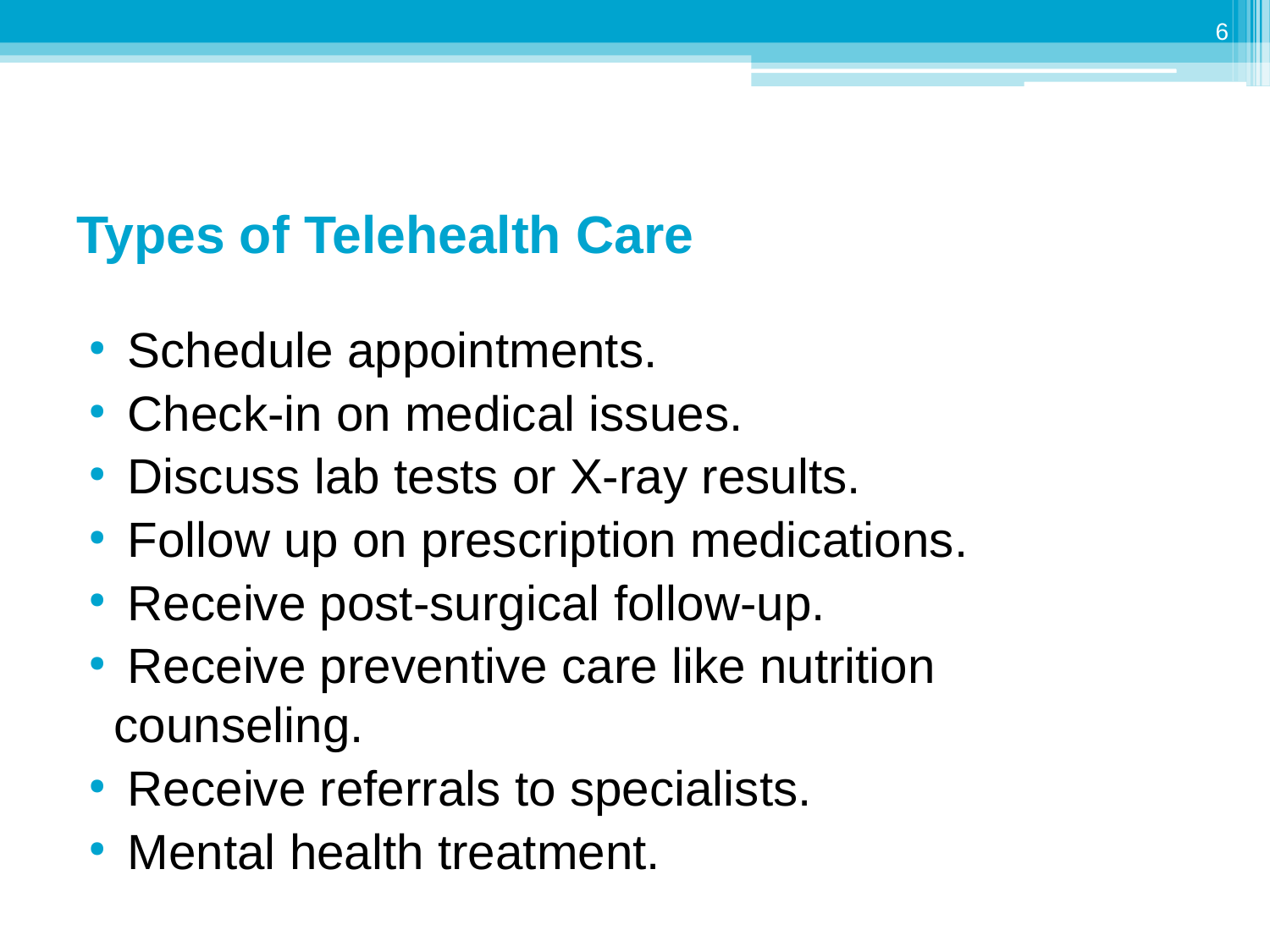

6
# Types of Telehealth Care
 Schedule appointments.
 Check-in on medical issues.
 Discuss lab tests or X-ray results.
 Follow up on prescription medications.
 Receive post-surgical follow-up.
 Receive preventive care like nutrition counseling.
 Receive referrals to specialists.
 Mental health treatment.